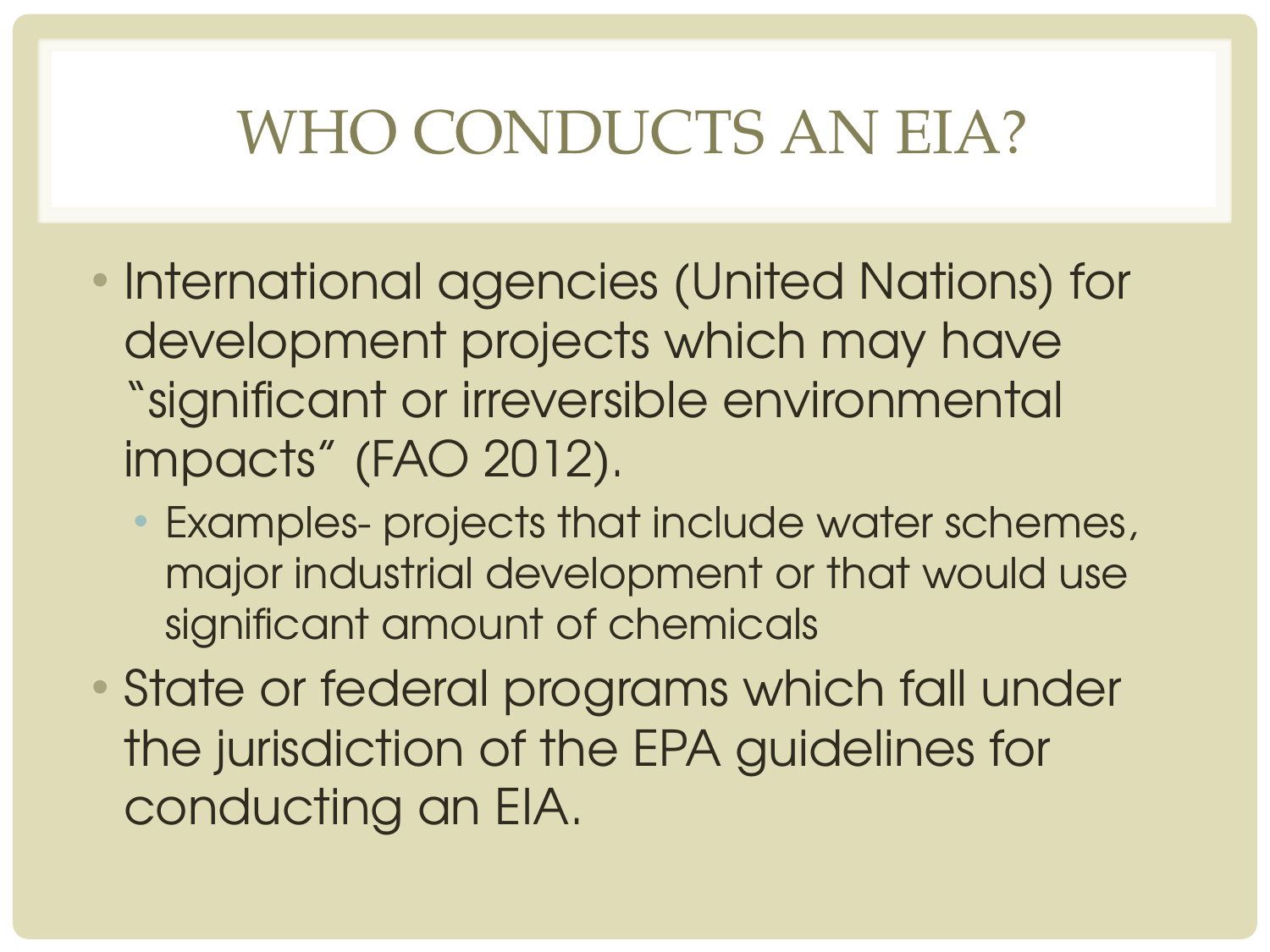

# Who conducts an EIA?
International agencies (United Nations) for development projects which may have “significant or irreversible environmental impacts” (FAO 2012).
Examples- projects that include water schemes, major industrial development or that would use significant amount of chemicals
State or federal programs which fall under the jurisdiction of the EPA guidelines for conducting an EIA.